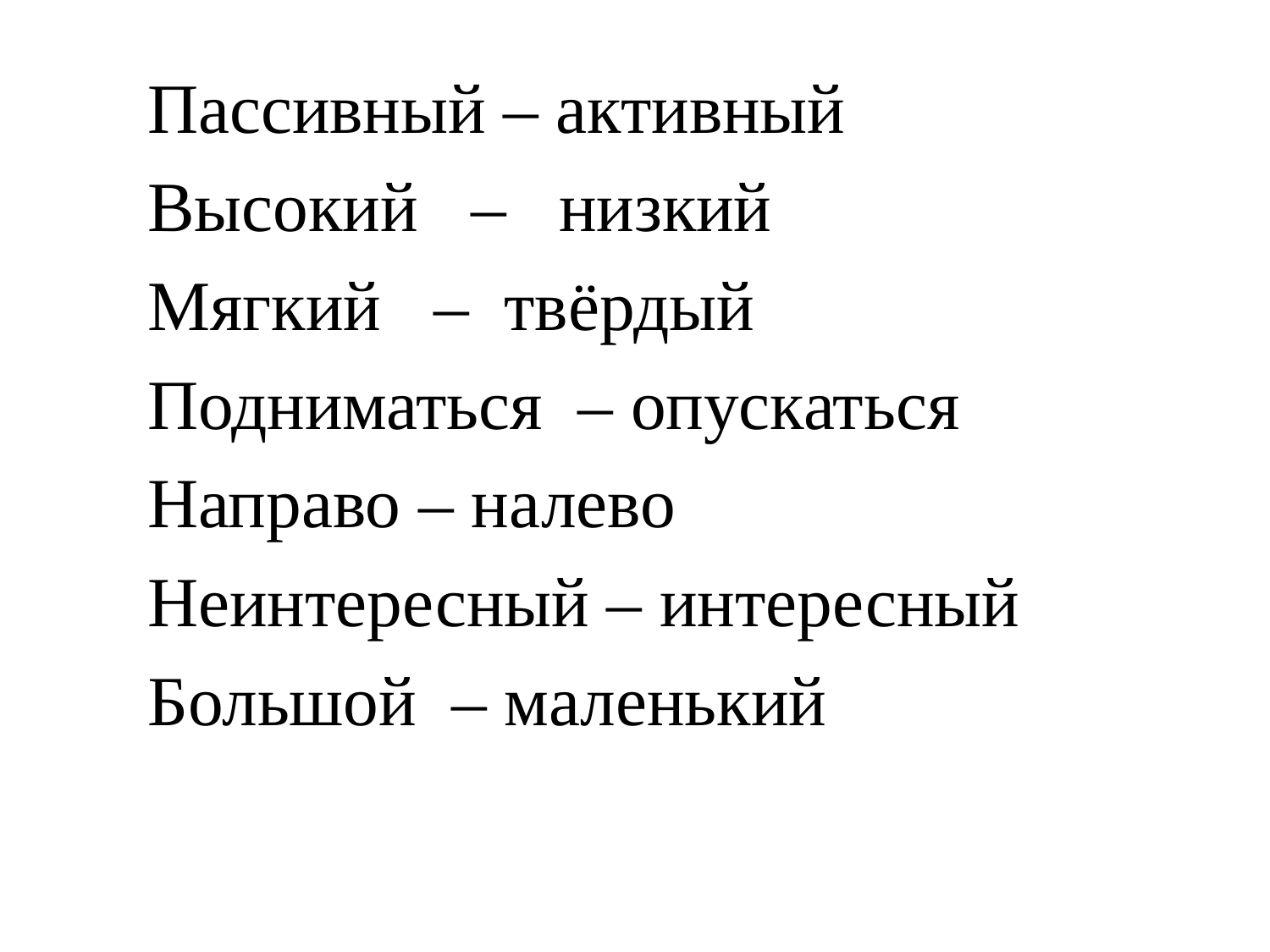

Пассивный – активный
Высокий   –   низкий
Мягкий   –  твёрдый
Подниматься  – опускаться
Направо – налево
Неинтересный – интересный
Большой  – маленький